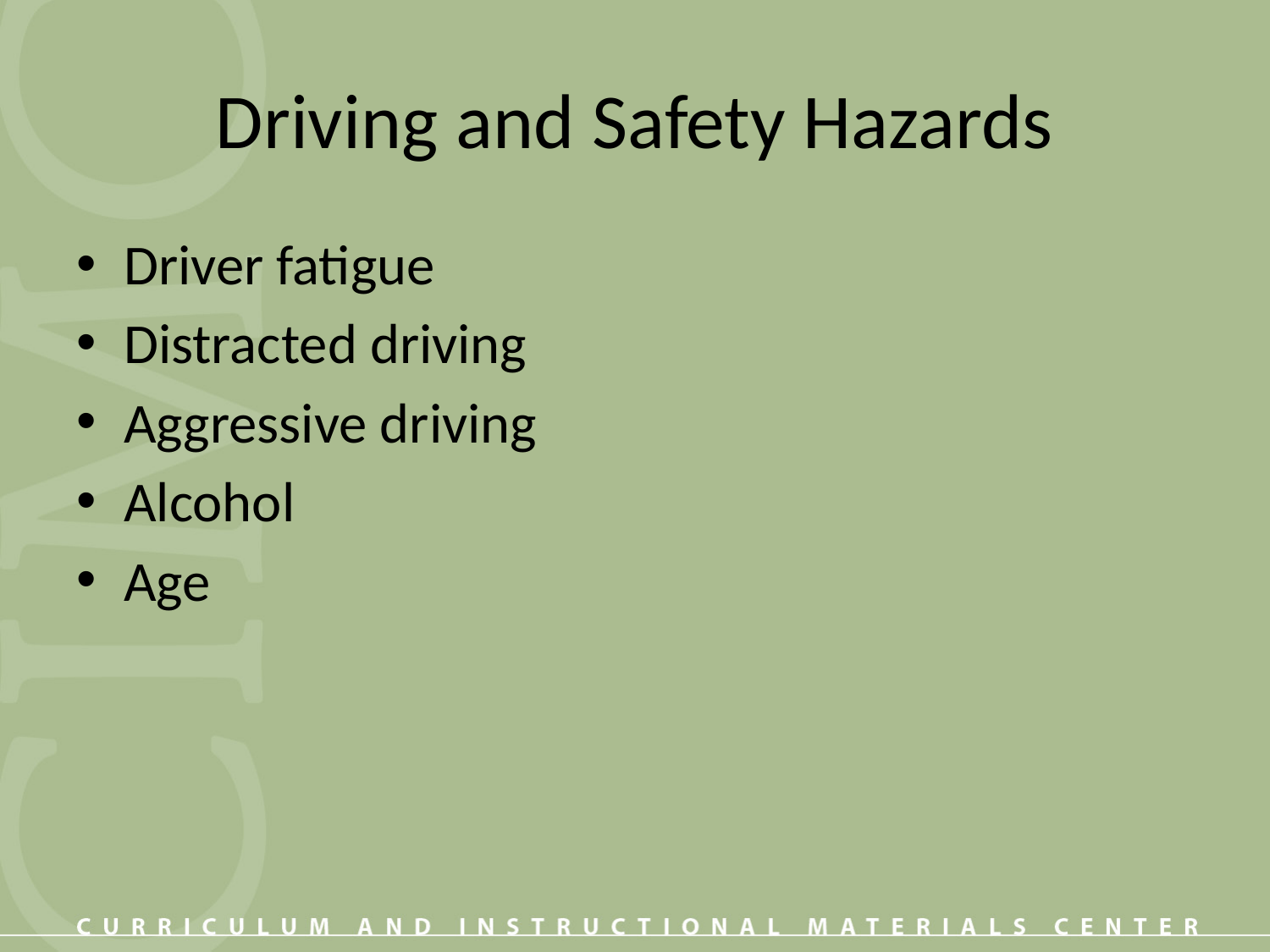

# Driving and Safety Hazards
Driver fatigue
Distracted driving
Aggressive driving
Alcohol
Age